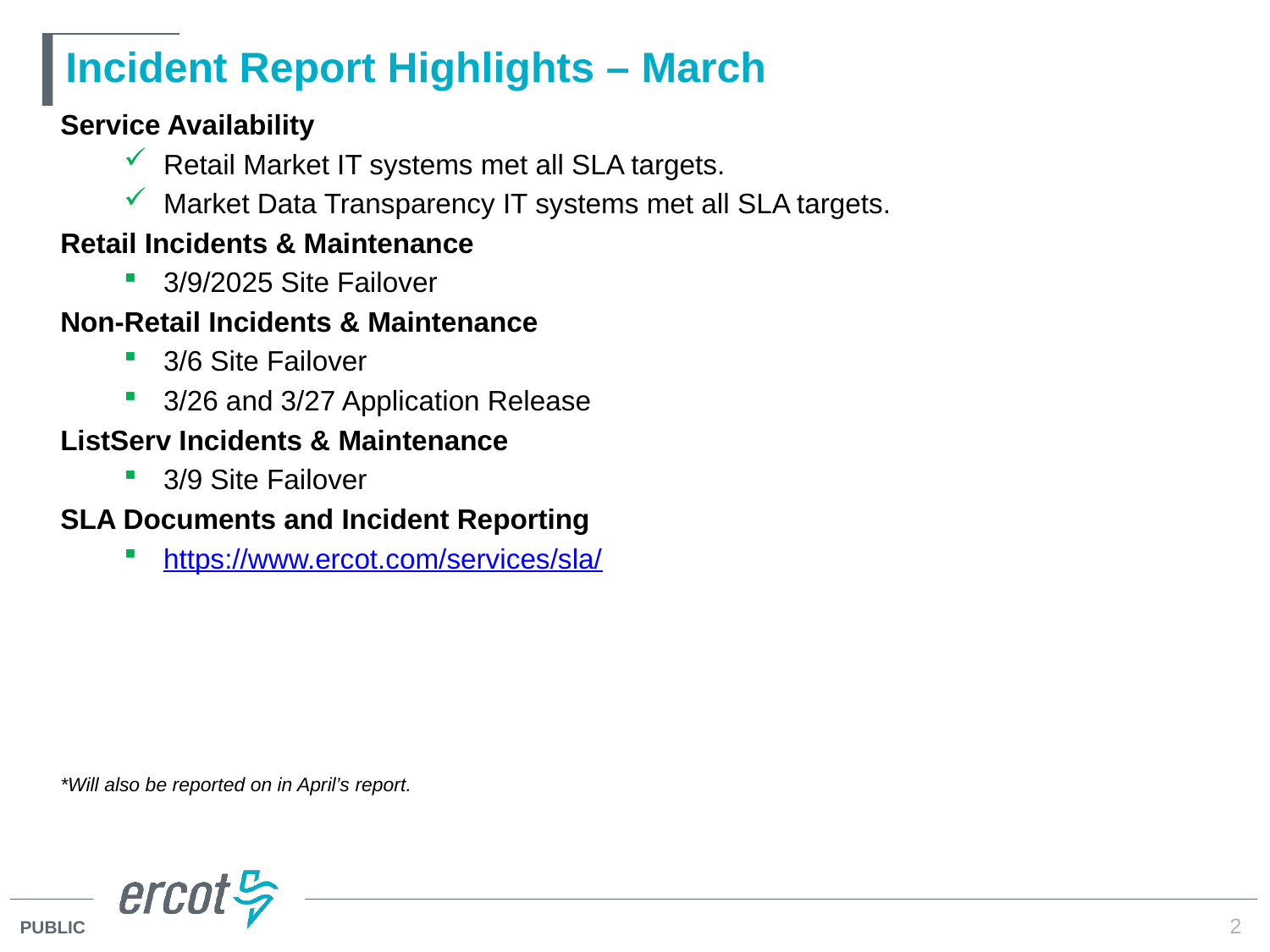

# Incident Report Highlights – March
Service Availability
Retail Market IT systems met all SLA targets.
Market Data Transparency IT systems met all SLA targets.
Retail Incidents & Maintenance
3/9/2025 Site Failover
Non-Retail Incidents & Maintenance
3/6 Site Failover
3/26 and 3/27 Application Release
ListServ Incidents & Maintenance
3/9 Site Failover
SLA Documents and Incident Reporting
https://www.ercot.com/services/sla/

*Will also be reported on in April’s report.
2